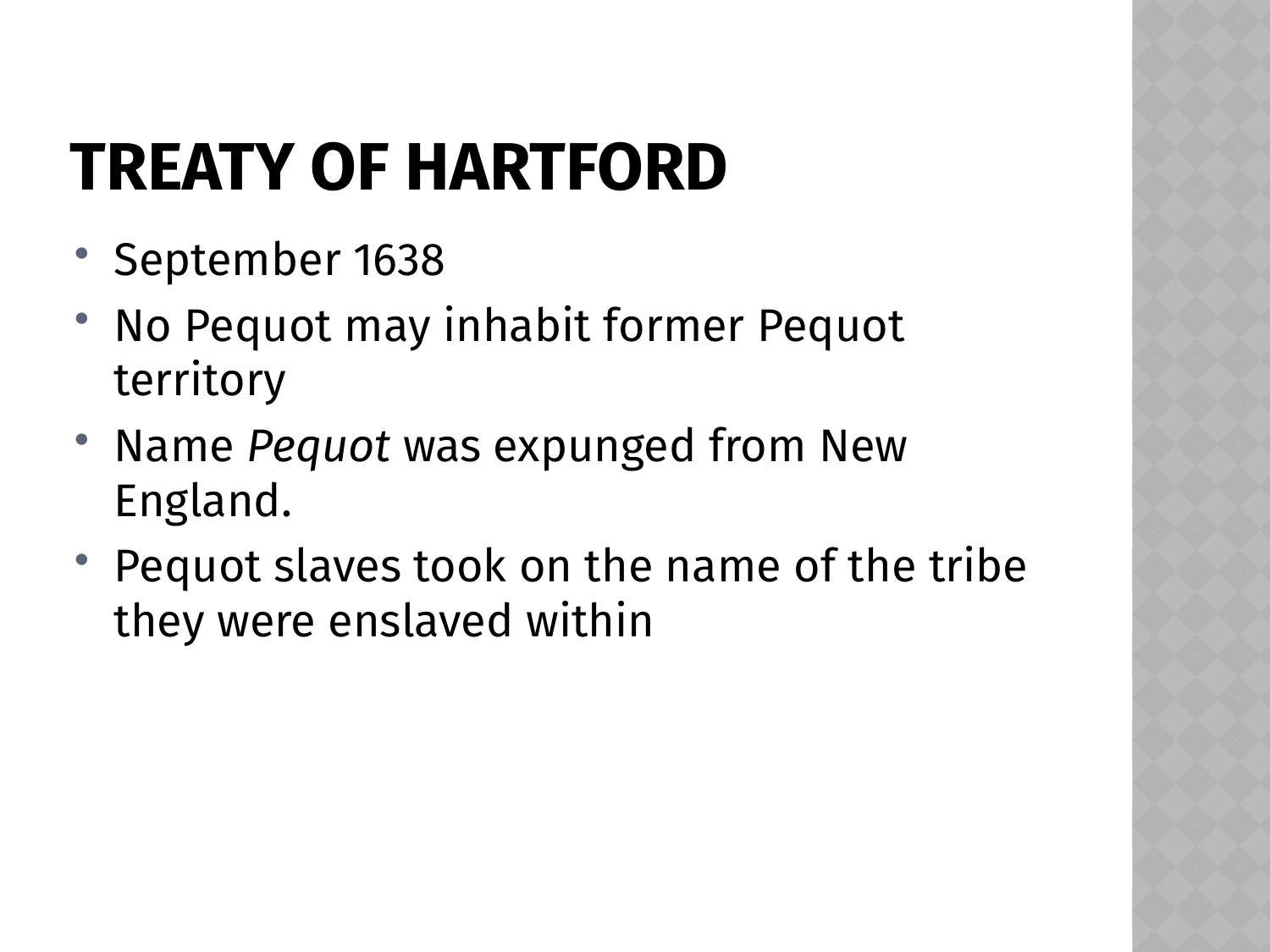

# Treaty of Hartford
September 1638
No Pequot may inhabit former Pequot territory
Name Pequot was expunged from New England.
Pequot slaves took on the name of the tribe they were enslaved within